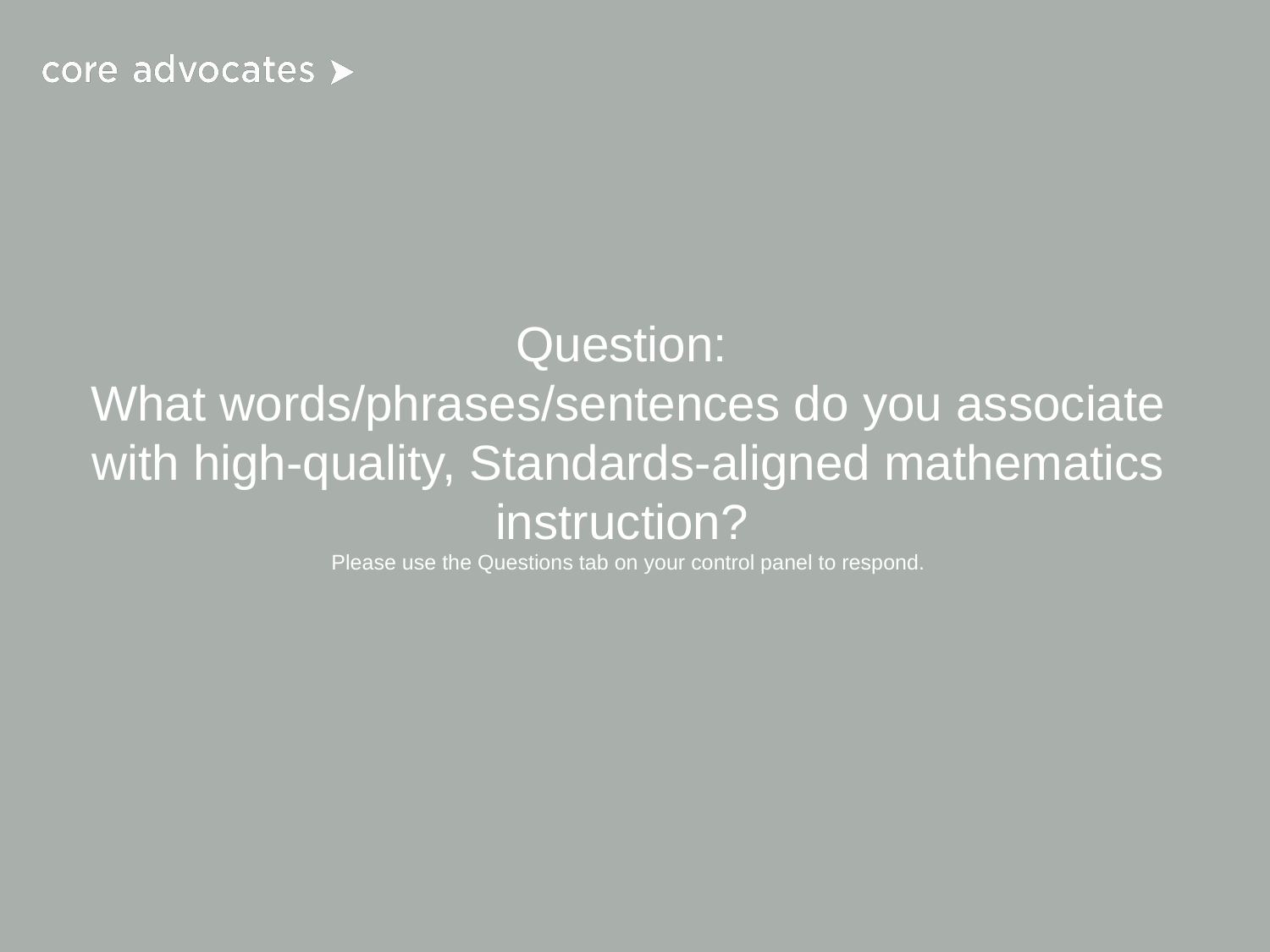

# Question: What words/phrases/sentences do you associate with high-quality, Standards-aligned mathematics instruction? Please use the Questions tab on your control panel to respond.